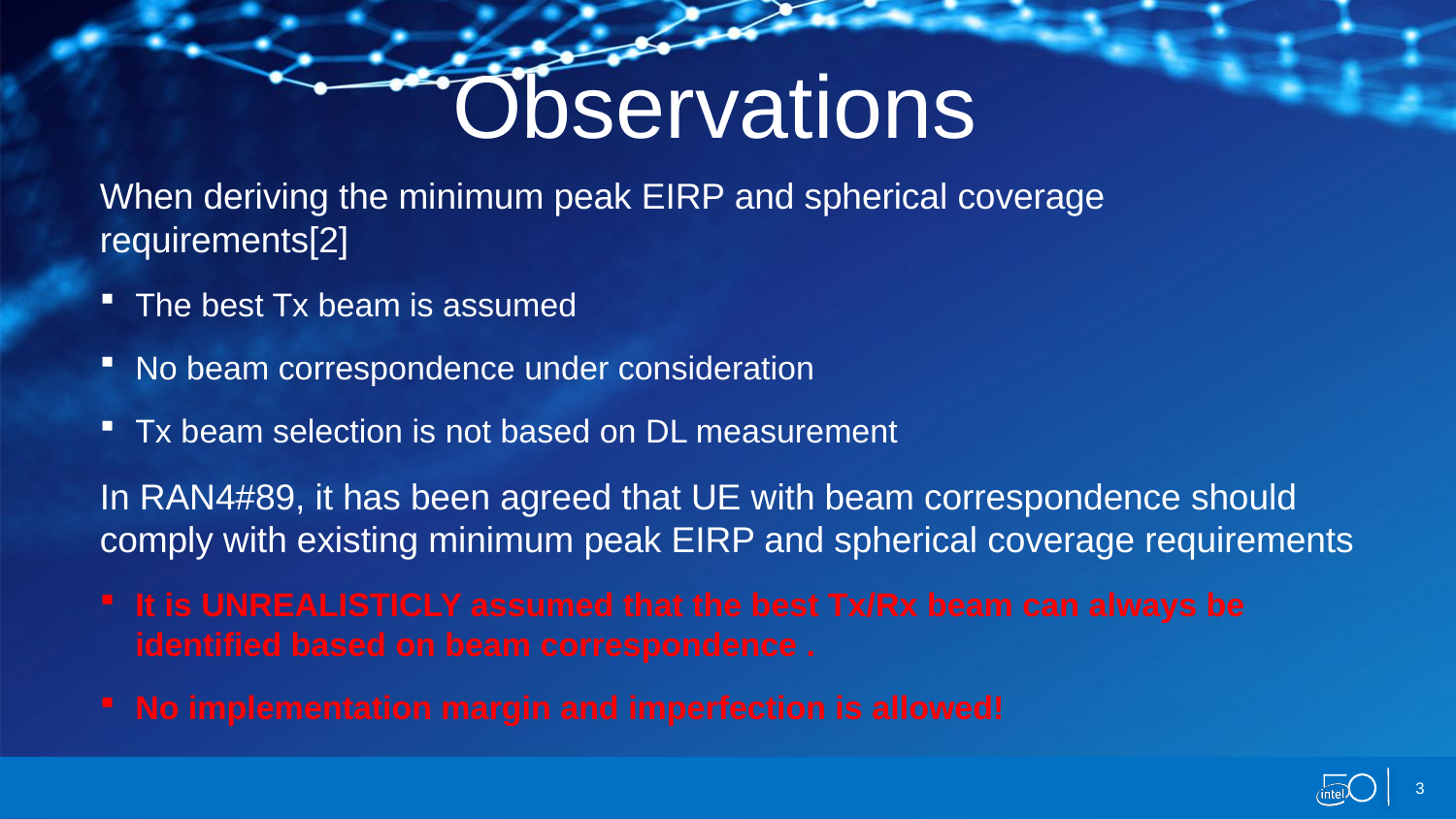

# Observations
When deriving the minimum peak EIRP and spherical coverage requirements[2]
The best Tx beam is assumed
No beam correspondence under consideration
Tx beam selection is not based on DL measurement
In RAN4#89, it has been agreed that UE with beam correspondence should comply with existing minimum peak EIRP and spherical coverage requirements
It is UNREALISTICLY assumed that the best Tx/Rx beam can always be identified based on beam correspondence .
No implementation margin and imperfection is allowed!

3